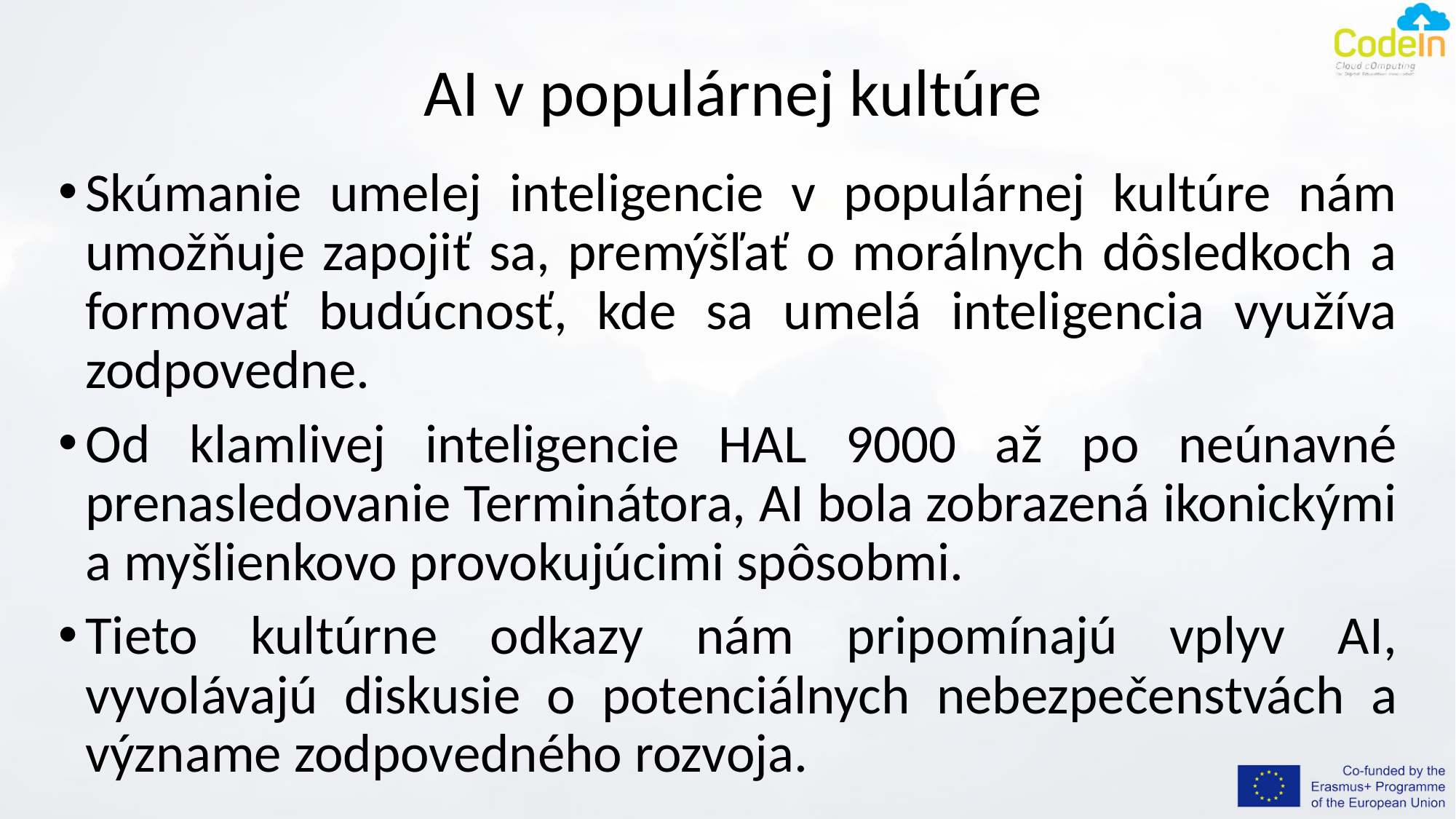

# AI v populárnej kultúre
Skúmanie umelej inteligencie v populárnej kultúre nám umožňuje zapojiť sa, premýšľať o morálnych dôsledkoch a formovať budúcnosť, kde sa umelá inteligencia využíva zodpovedne.
Od klamlivej inteligencie HAL 9000 až po neúnavné prenasledovanie Terminátora, AI bola zobrazená ikonickými a myšlienkovo provokujúcimi spôsobmi.
Tieto kultúrne odkazy nám pripomínajú vplyv AI, vyvolávajú diskusie o potenciálnych nebezpečenstvách a význame zodpovedného rozvoja.